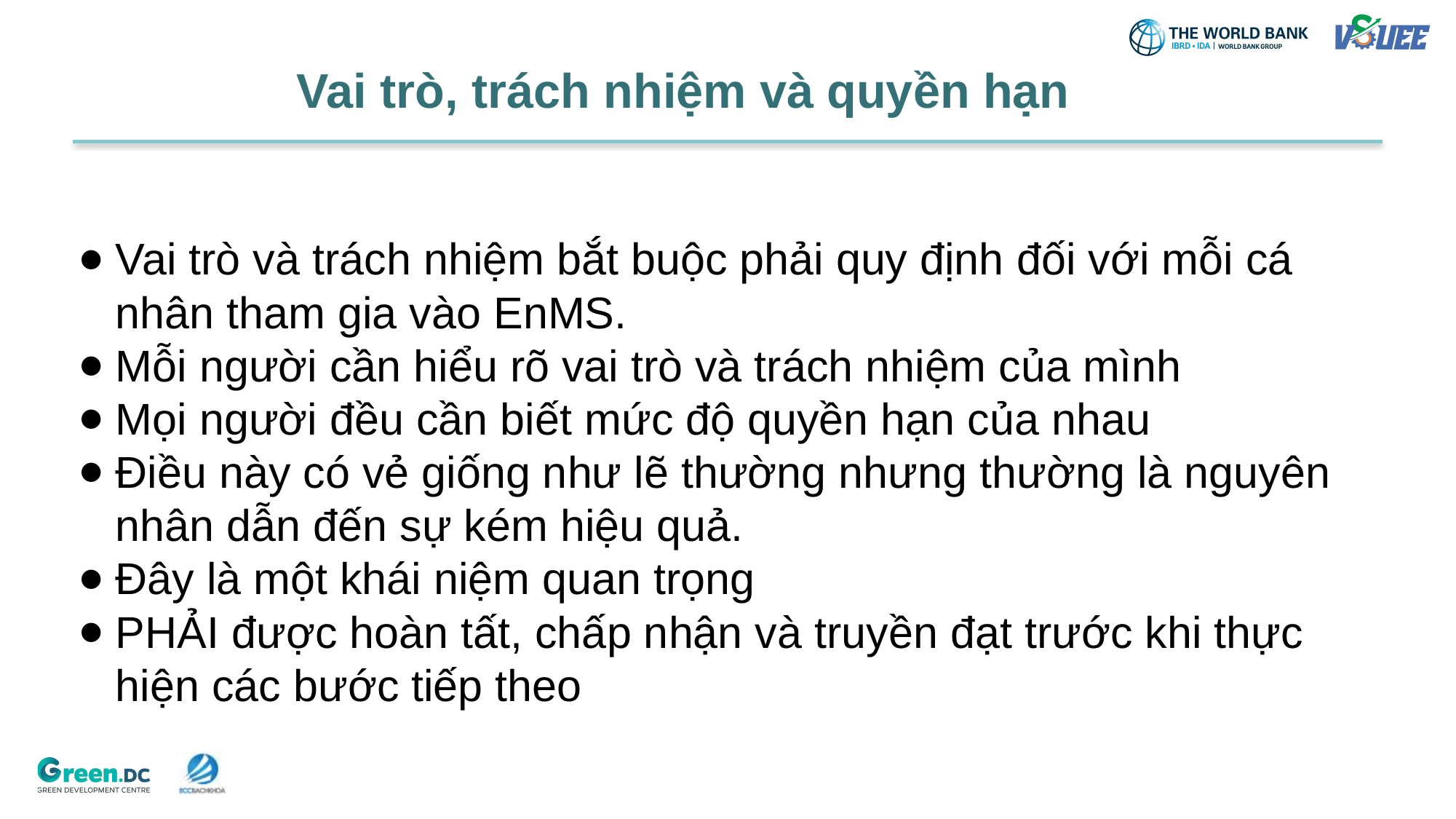

# Vai trò, trách nhiệm và quyền hạn
Vai trò và trách nhiệm bắt buộc phải quy định đối với mỗi cá nhân tham gia vào EnMS.
Mỗi người cần hiểu rõ vai trò và trách nhiệm của mình
Mọi người đều cần biết mức độ quyền hạn của nhau
Điều này có vẻ giống như lẽ thường nhưng thường là nguyên nhân dẫn đến sự kém hiệu quả.
Đây là một khái niệm quan trọng
PHẢI được hoàn tất, chấp nhận và truyền đạt trước khi thực hiện các bước tiếp theo